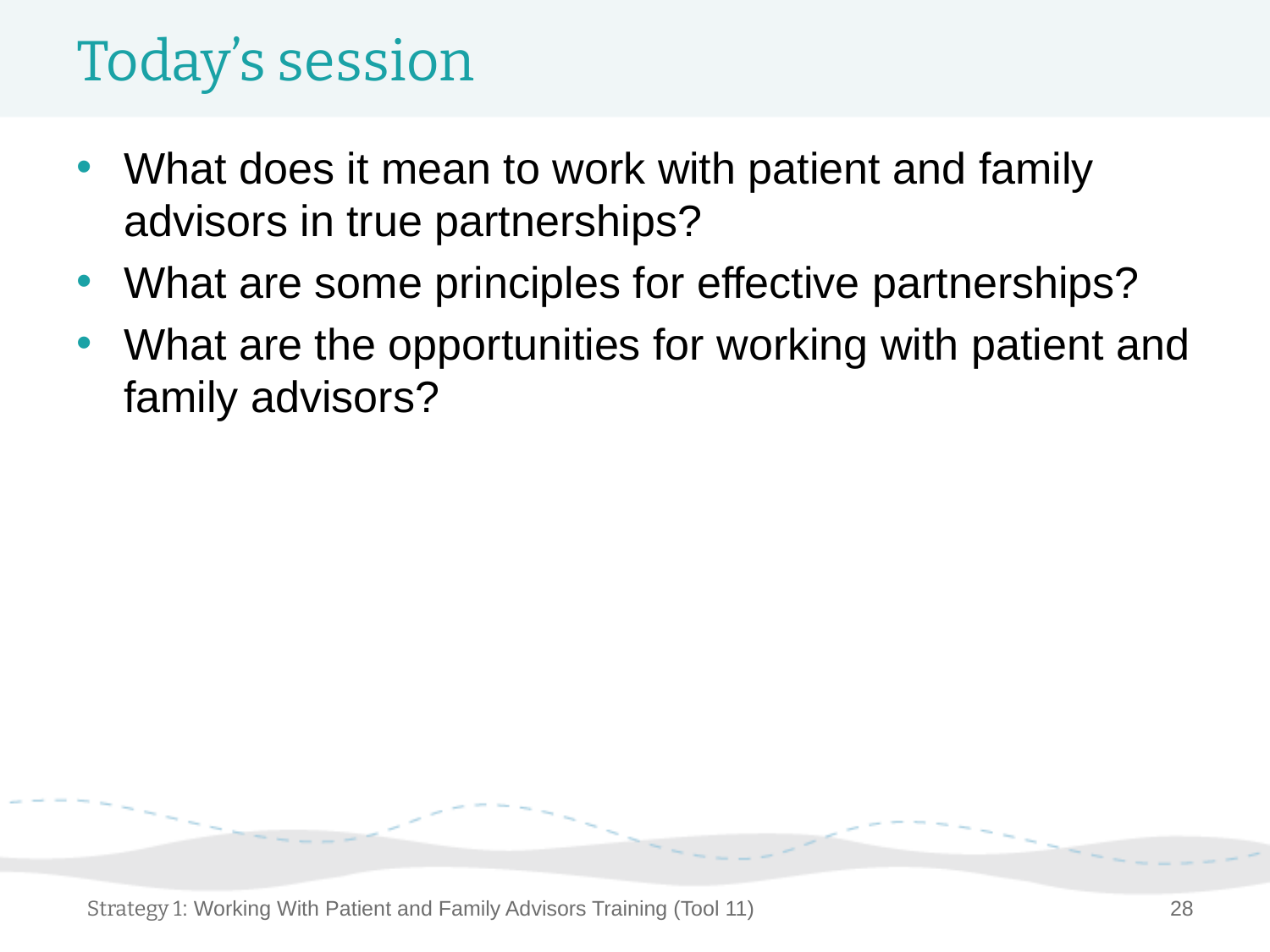

# Today’s session
What does it mean to work with patient and family advisors in true partnerships?
What are some principles for effective partnerships?
What are the opportunities for working with patient and family advisors?
Strategy 1: Working With Patient and Family Advisors Training (Tool 11)
28